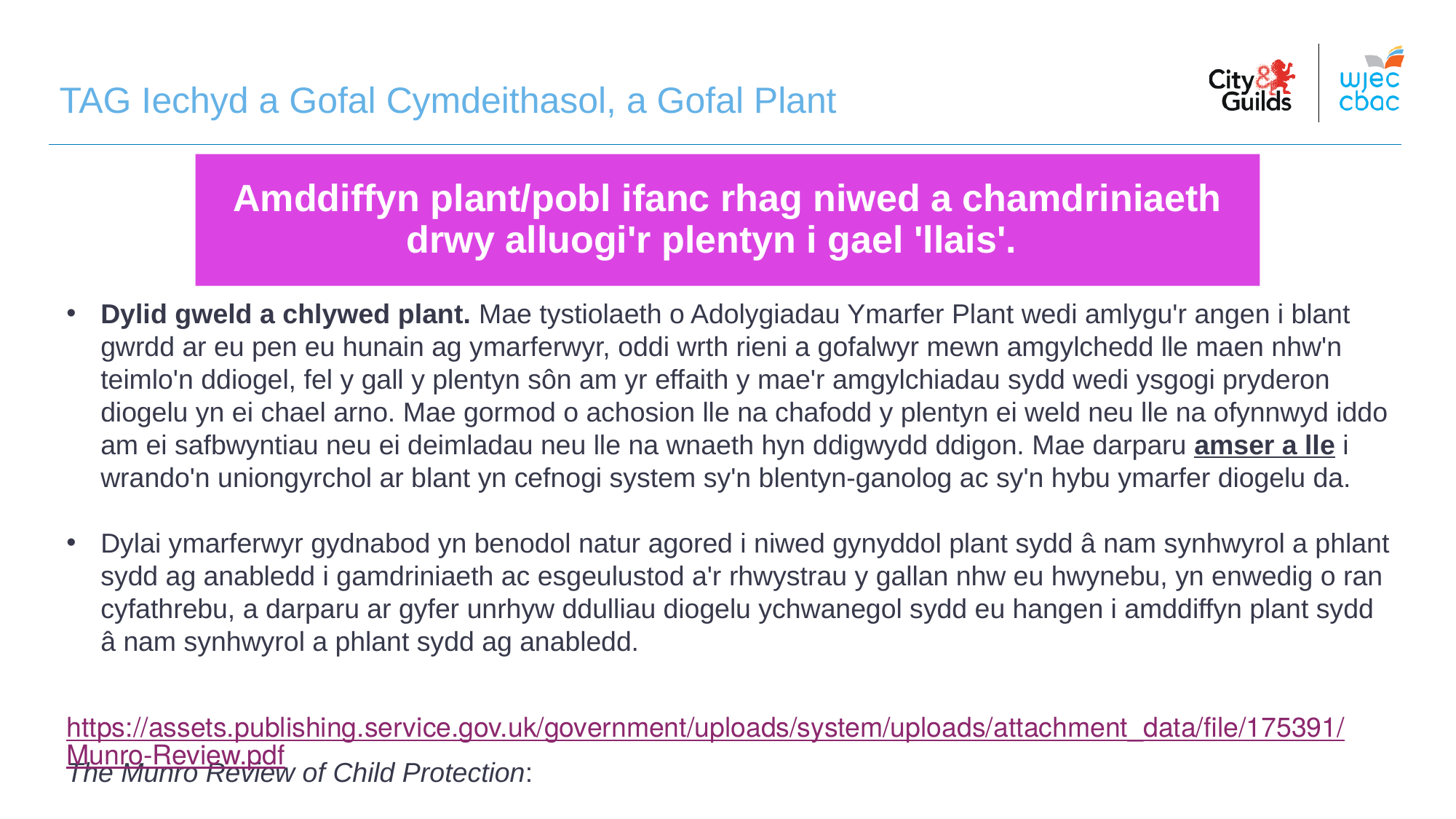

TAG Iechyd a Gofal Cymdeithasol, a Gofal Plant
# Amddiffyn plant/pobl ifanc rhag niwed a chamdriniaeth drwy alluogi'r plentyn i gael 'llais'.
Dylid gweld a chlywed plant. Mae tystiolaeth o Adolygiadau Ymarfer Plant wedi amlygu'r angen i blant gwrdd ar eu pen eu hunain ag ymarferwyr, oddi wrth rieni a gofalwyr mewn amgylchedd lle maen nhw'n teimlo'n ddiogel, fel y gall y plentyn sôn am yr effaith y mae'r amgylchiadau sydd wedi ysgogi pryderon diogelu yn ei chael arno. Mae gormod o achosion lle na chafodd y plentyn ei weld neu lle na ofynnwyd iddo am ei safbwyntiau neu ei deimladau neu lle na wnaeth hyn ddigwydd ddigon. Mae darparu amser a lle i wrando'n uniongyrchol ar blant yn cefnogi system sy'n blentyn-ganolog ac sy'n hybu ymarfer diogelu da.

Dylai ymarferwyr gydnabod yn benodol natur agored i niwed gynyddol plant sydd â nam synhwyrol a phlant sydd ag anabledd i gamdriniaeth ac esgeulustod a'r rhwystrau y gallan nhw eu hwynebu, yn enwedig o ran cyfathrebu, a darparu ar gyfer unrhyw ddulliau diogelu ychwanegol sydd eu hangen i amddiffyn plant sydd â nam synhwyrol a phlant sydd ag anabledd.

The Munro Review of Child Protection:
https://assets.publishing.service.gov.uk/government/uploads/system/uploads/attachment_data/file/175391/Munro-Review.pdf